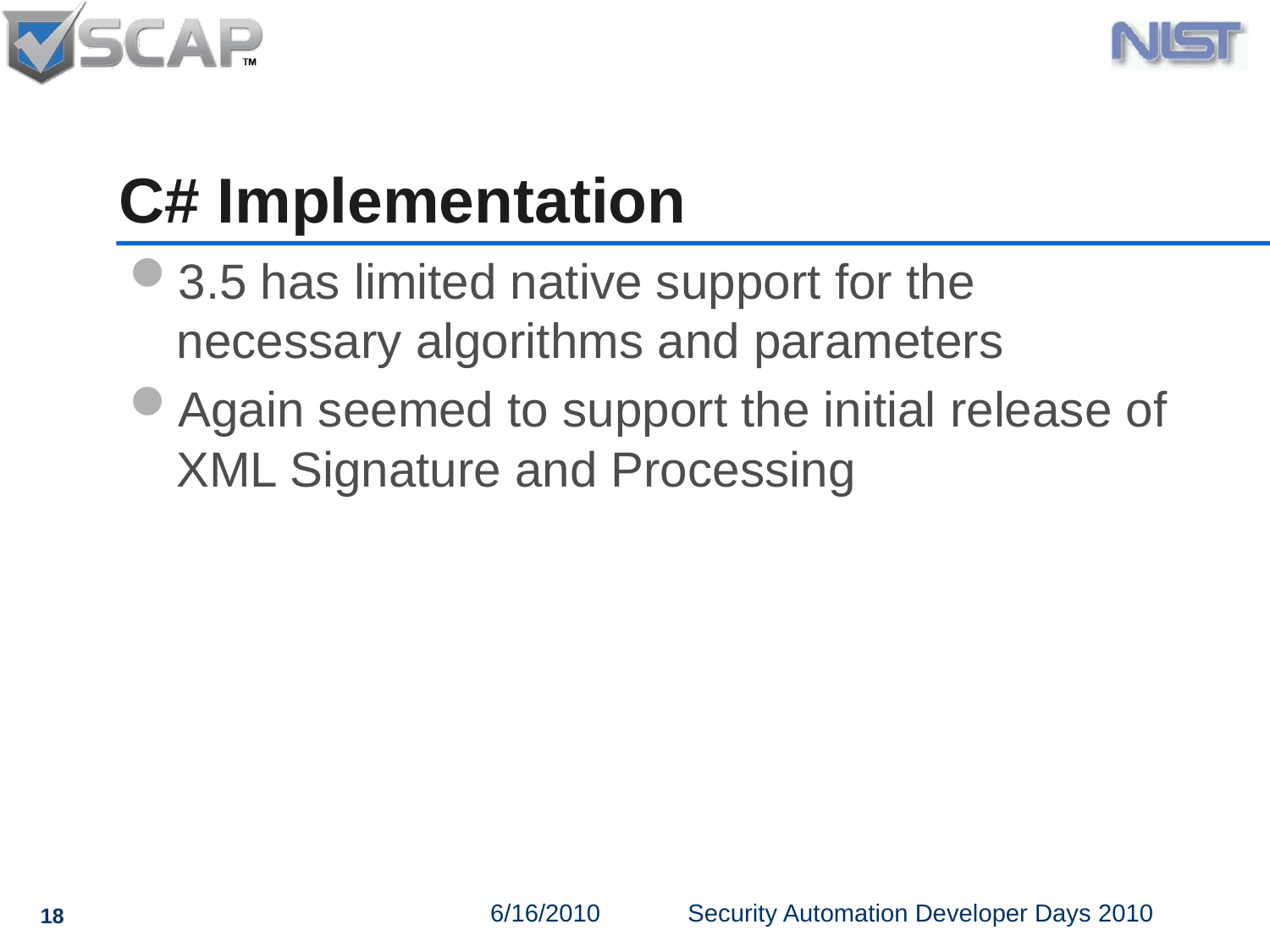

# C# Implementation
3.5 has limited native support for the necessary algorithms and parameters
Again seemed to support the initial release of XML Signature and Processing
18
6/16/2010
Security Automation Developer Days 2010